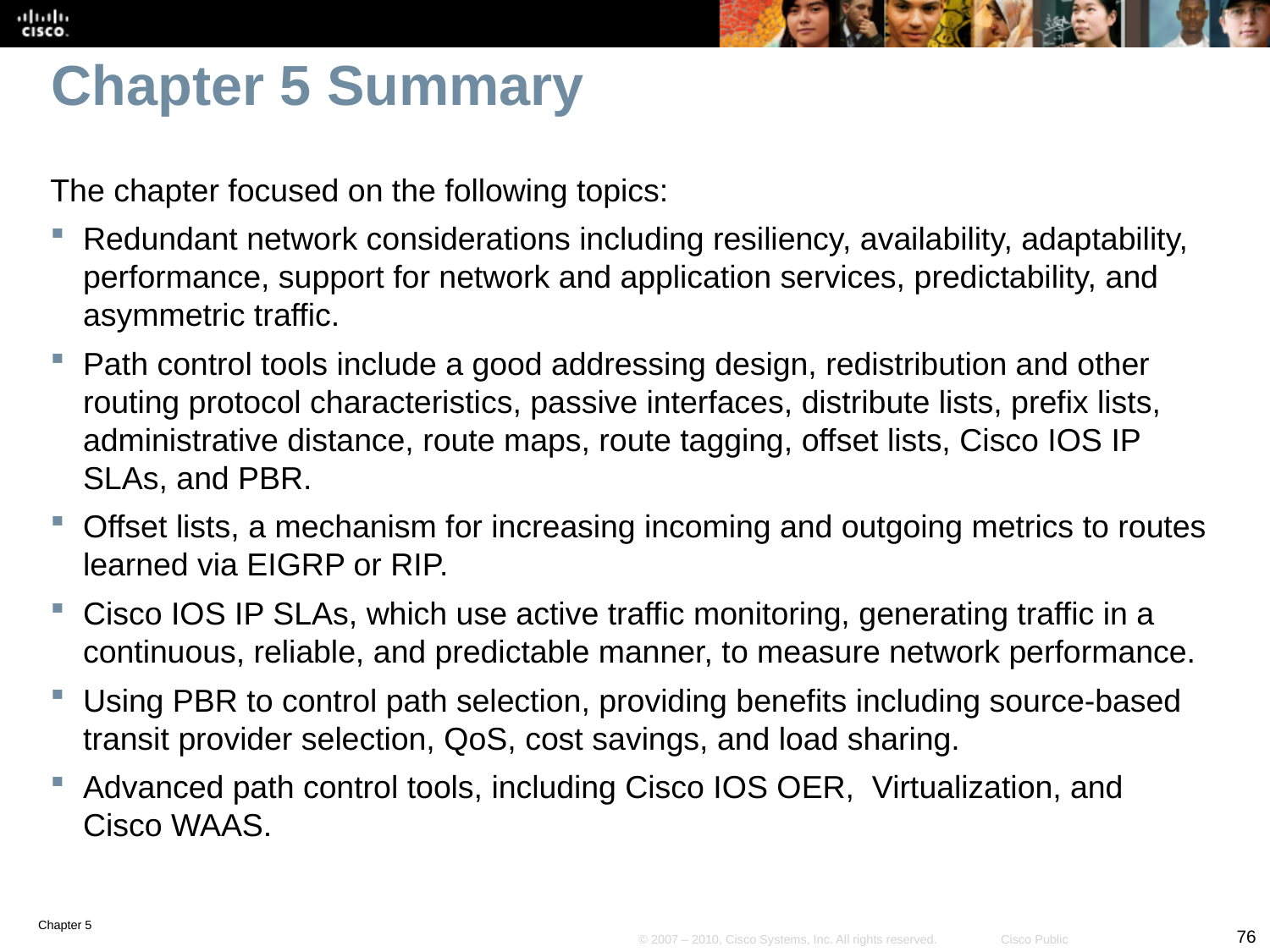

# Chapter 5 Summary
The chapter focused on the following topics:
Redundant network considerations including resiliency, availability, adaptability, performance, support for network and application services, predictability, and asymmetric traffic.
Path control tools include a good addressing design, redistribution and other routing protocol characteristics, passive interfaces, distribute lists, prefix lists, administrative distance, route maps, route tagging, offset lists, Cisco IOS IP SLAs, and PBR.
Offset lists, a mechanism for increasing incoming and outgoing metrics to routes learned via EIGRP or RIP.
Cisco IOS IP SLAs, which use active traffic monitoring, generating traffic in a continuous, reliable, and predictable manner, to measure network performance.
Using PBR to control path selection, providing benefits including source-based transit provider selection, QoS, cost savings, and load sharing.
Advanced path control tools, including Cisco IOS OER,  Virtualization, and Cisco WAAS.